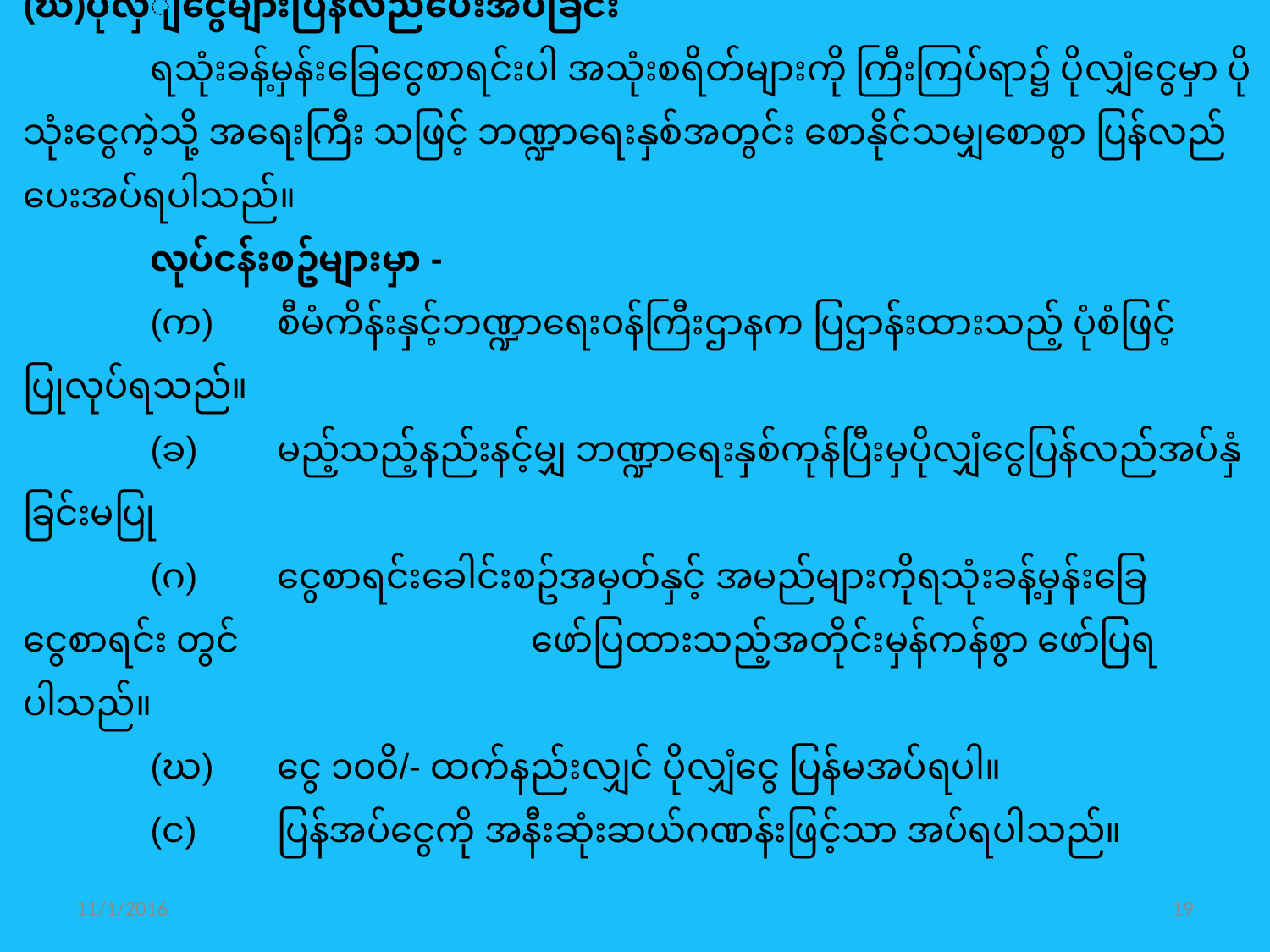

(ဃ)ပိုလှျံငွေများပြန်လည်ပေးအပ်ခြင်း
	ရသုံးခန့်မှန်းခြေငွေစာရင်းပါ အသုံးစရိတ်များကို ကြီးကြပ်ရာ၌ ပိုလျှံငွေမှာ ပိုသုံးငွေကဲ့သို့ အရေးကြီး သဖြင့် ဘဏ္ဍာရေးနှစ်အတွင်း စောနိုင်သမျှစောစွာ ပြန်လည်ပေးအပ်ရပါသည်။
	လုပ်ငန်းစဥ်များမှာ -
	(က)	စီမံကိန်းနှင့်ဘဏ္ဍာရေး၀န်ကြီးဌာနက ပြဌာန်းထားသည့် ပုံစံဖြင့်ပြုလုပ်ရသည်။
	(ခ)	မည့်သည့်နည်းနင့်မျှ ဘဏ္ဍာရေးနှစ်ကုန်ပြီးမှပိုလျှံငွေပြန်လည်အပ်နှံခြင်းမပြု
	(ဂ)	ငွေစာရင်းခေါင်းစဥ်အမှတ်နှင့် အမည်များကိုရသုံးခန့်မှန်းခြေ ငွေစာရင်း တွင် 			ဖော်ပြထားသည့်အတိုင်းမှန်ကန်စွာ ဖော်ပြရပါသည်။
	(ဃ)	ငွေ ၁၀၀ိ/- ထက်နည်းလျှင် ပိုလျှံငွေ ပြန်မအပ်ရပါ။
	(င)	ပြန်အပ်ငွေကို အနီးဆုံးဆယ်ဂဏန်းဖြင့်သာ အပ်ရပါသည်။

11/1/2016
19